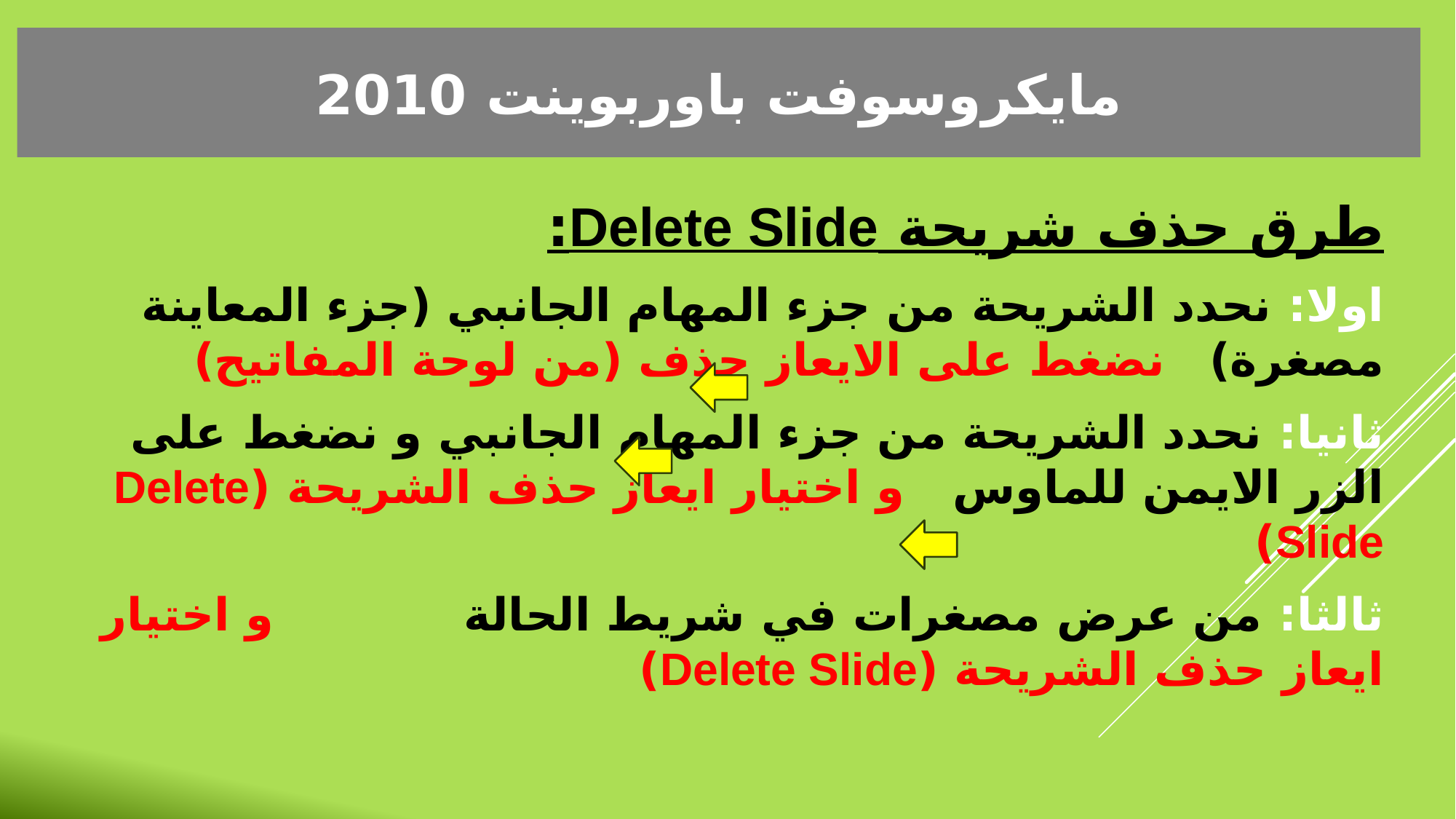

مايكروسوفت باوربوينت 2010
طرق حذف شريحة Delete Slide:
اولا: نحدد الشريحة من جزء المهام الجانبي (جزء المعاينة مصغرة) 		نضغط على الايعاز حذف (من لوحة المفاتيح)
ثانيا: نحدد الشريحة من جزء المهام الجانبي و نضغط على الزر الايمن للماوس 	  و اختيار ايعاز حذف الشريحة (Delete Slide)
ثالثا: من عرض مصغرات في شريط الحالة            و اختيار ايعاز حذف الشريحة (Delete Slide)